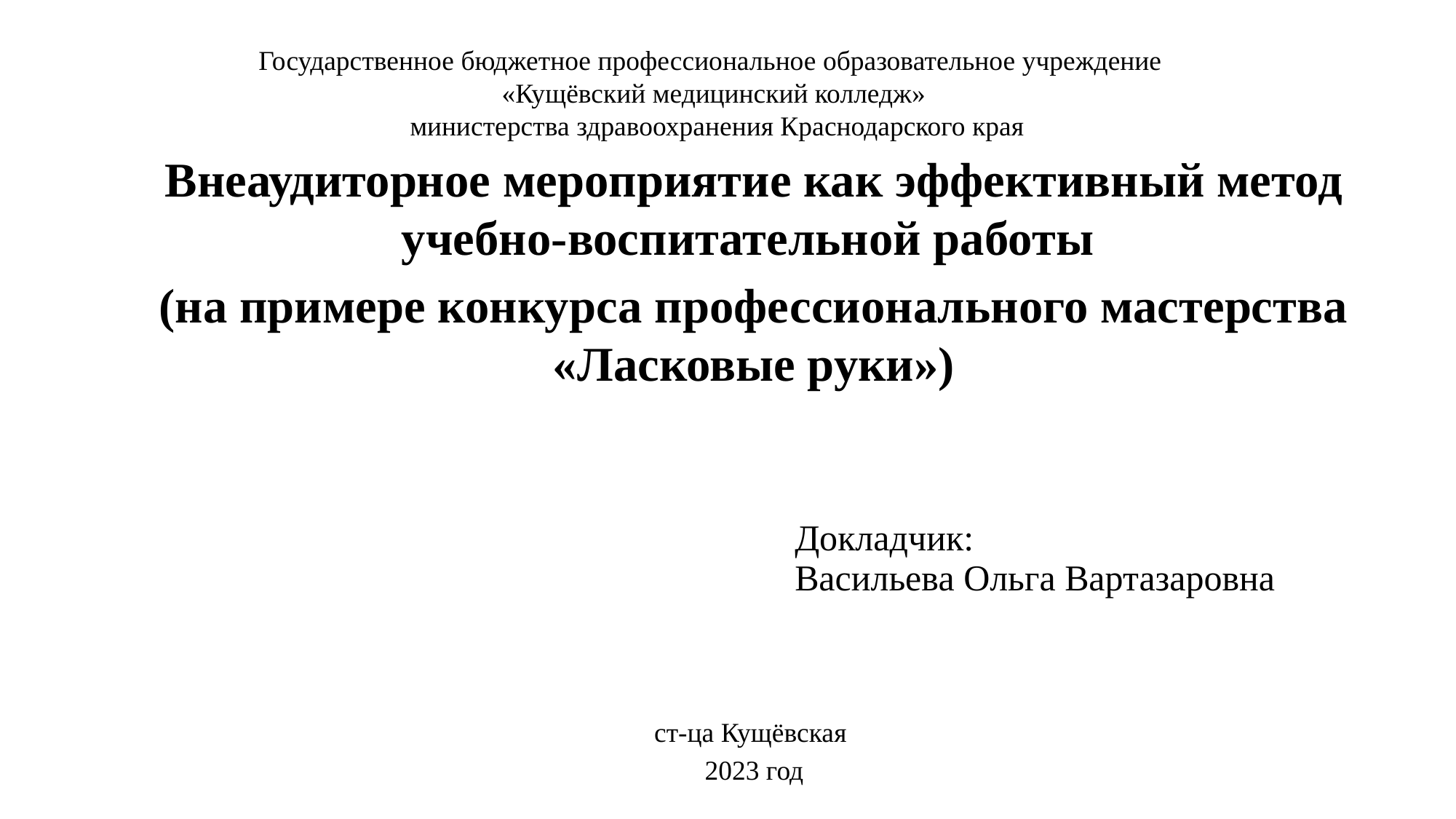

# Государственное бюджетное профессиональное образовательное учреждение «Кущёвский медицинский колледж» министерства здравоохранения Краснодарского края
Внеаудиторное мероприятие как эффективный метод учебно-воспитательной работы
(на примере конкурса профессионального мастерства «Ласковые руки»)

ст-ца Кущёвская
2023 год

| Докладчик: Васильева Ольга Вартазаровна |
| --- |